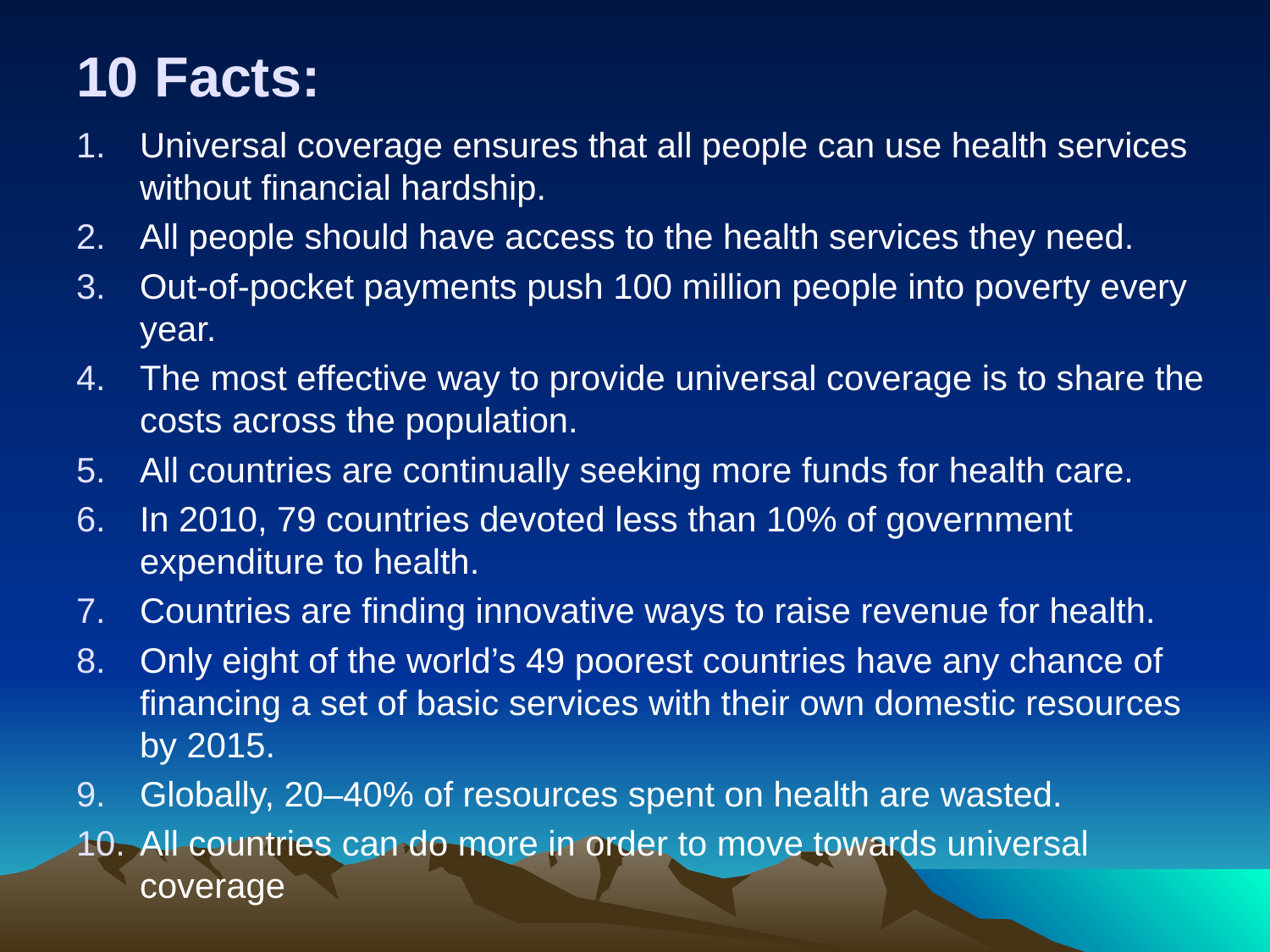

# 10 Facts:
Universal coverage ensures that all people can use health services without financial hardship.
All people should have access to the health services they need.
Out-of-pocket payments push 100 million people into poverty every year.
The most effective way to provide universal coverage is to share the costs across the population.
All countries are continually seeking more funds for health care.
In 2010, 79 countries devoted less than 10% of government expenditure to health.
Countries are finding innovative ways to raise revenue for health.
Only eight of the world’s 49 poorest countries have any chance of financing a set of basic services with their own domestic resources by 2015.
Globally, 20–40% of resources spent on health are wasted.
All countries can do more in order to move towards universal coverage